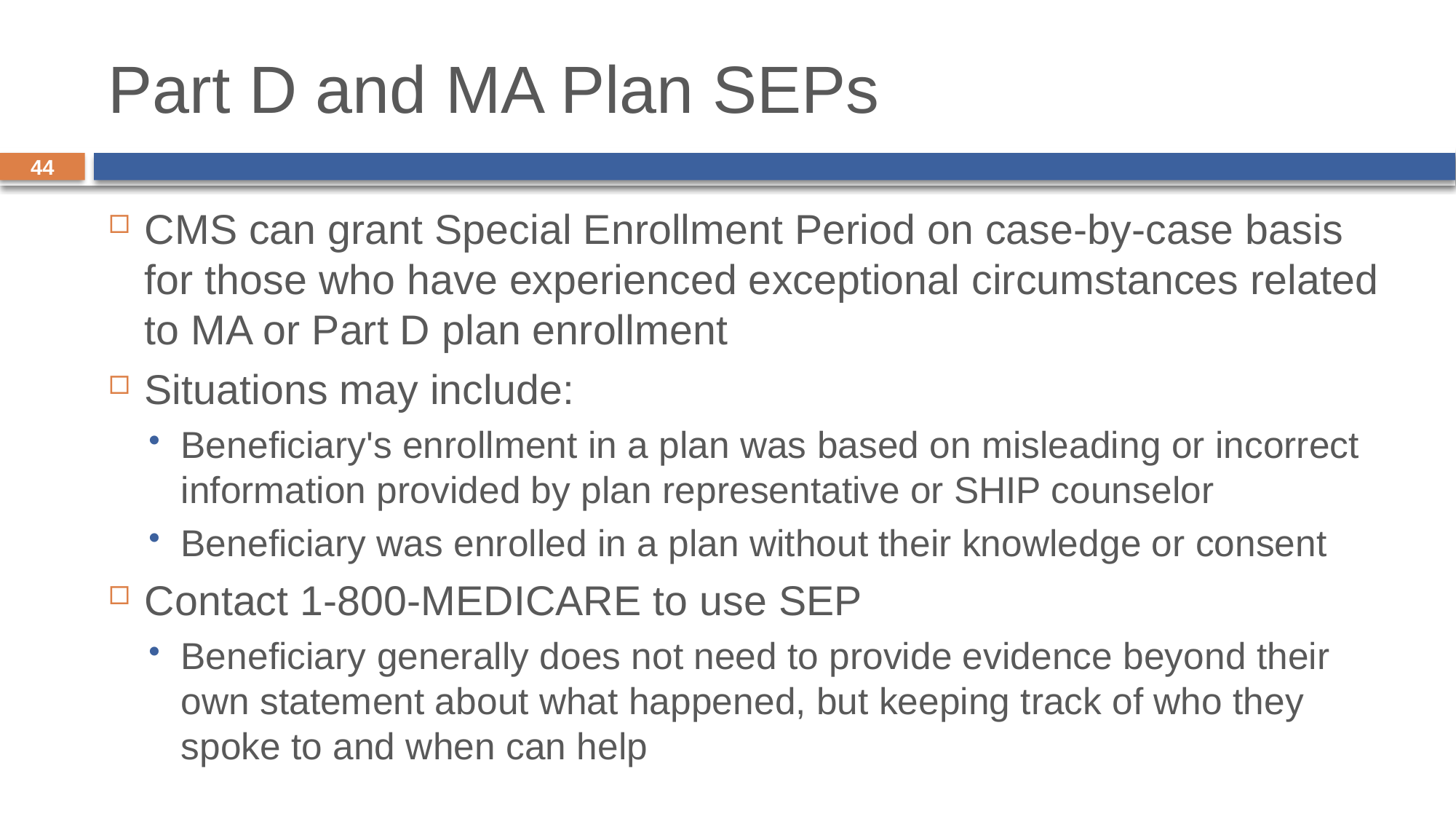

# Part D and MA Plan SEPs
44
CMS can grant Special Enrollment Period on case-by-case basis for those who have experienced exceptional circumstances related to MA or Part D plan enrollment
Situations may include:
Beneficiary's enrollment in a plan was based on misleading or incorrect information provided by plan representative or SHIP counselor
Beneficiary was enrolled in a plan without their knowledge or consent
Contact 1-800-MEDICARE to use SEP
Beneficiary generally does not need to provide evidence beyond their own statement about what happened, but keeping track of who they spoke to and when can help